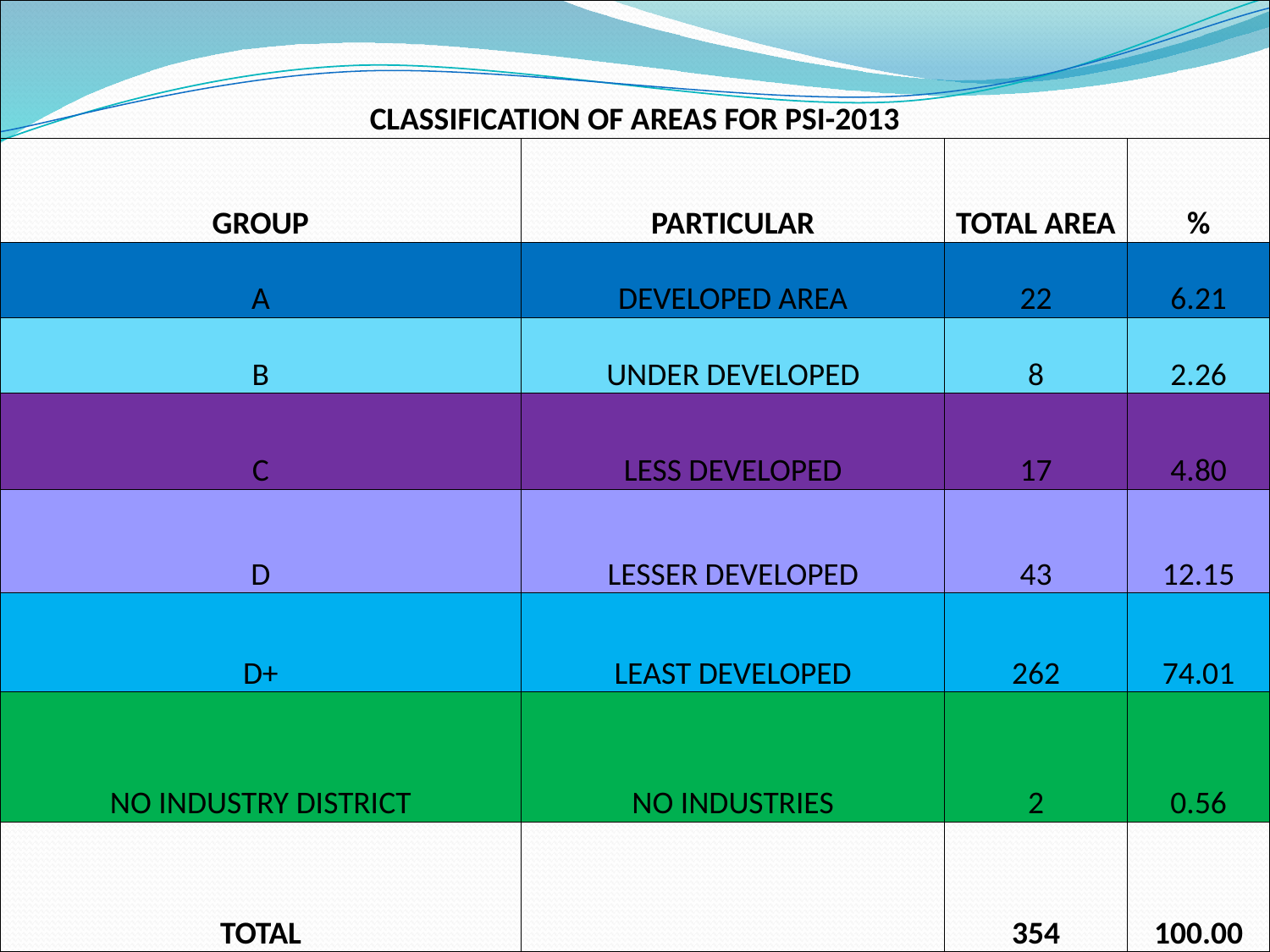

| CLASSIFICATION OF AREAS FOR PSI-2013 |  |  |  |
| --- | --- | --- | --- |
| GROUP | PARTICULAR | TOTAL AREA | % |
| A | DEVELOPED AREA | 22 | 6.21 |
| B | UNDER DEVELOPED | 8 | 2.26 |
| C | LESS DEVELOPED | 17 | 4.80 |
| D | LESSER DEVELOPED | 43 | 12.15 |
| D+ | LEAST DEVELOPED | 262 | 74.01 |
| NO INDUSTRY DISTRICT | NO INDUSTRIES | 2 | 0.56 |
| TOTAL |  | 354 | 100.00 |